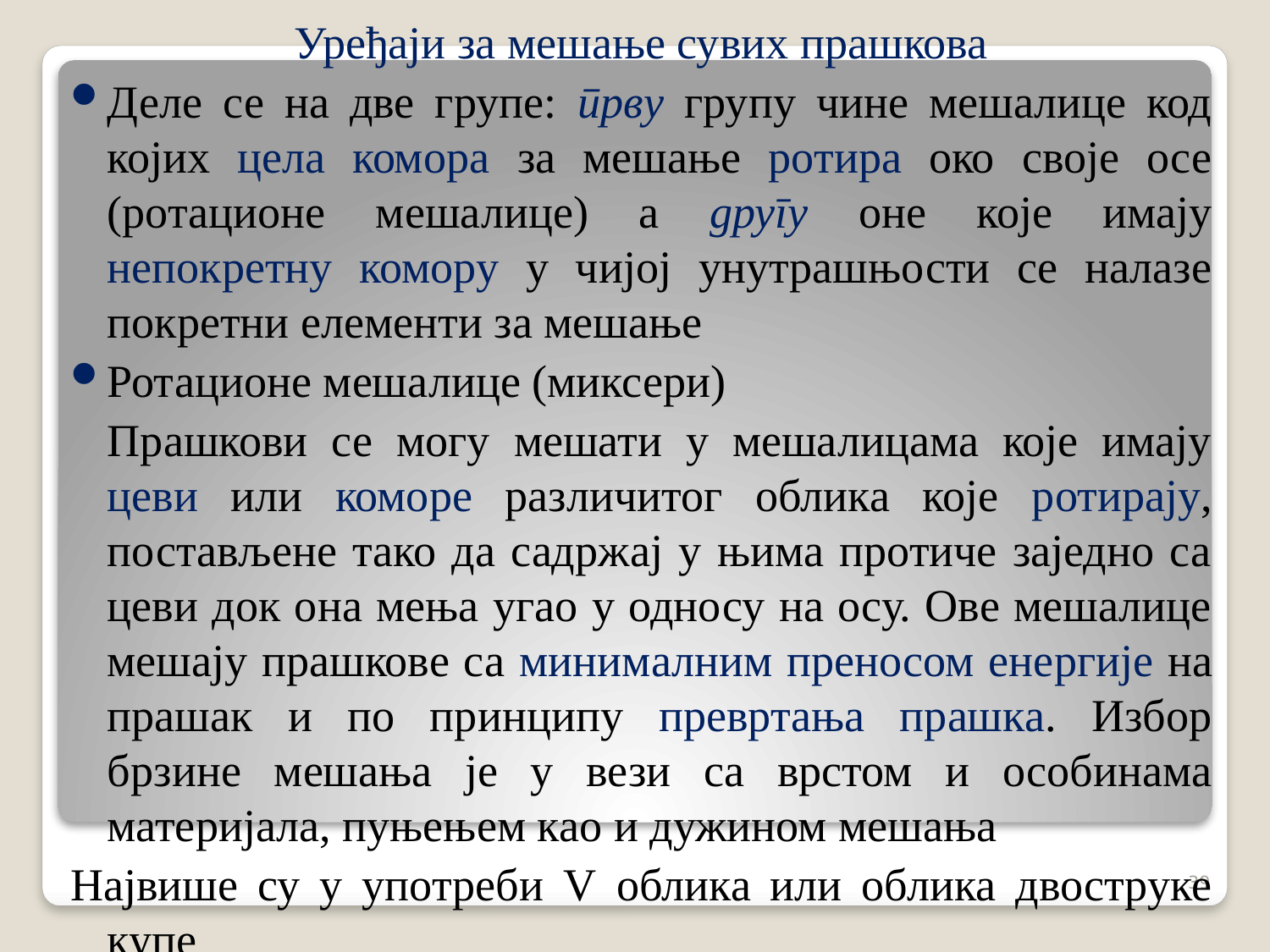

Уређаји за мешање сувих прашкова
Деле се на две групе: прву групу чине мешалице код којих цела комора за мешање ротира око своје осе (ротационе мешалице) а другу оне које имају непокретну комору у чијој унутрашњости се налазе покретни елементи за мешање
Ротационе мешалице (миксери)
	Прашкови се могу мешати у мешалицама које имају цеви или коморе различитог облика које ротирају, постављене тако да садржај у њима протиче заједно са цеви док она мења угао у односу на осу. Ове мешалице мешају прашкове са минималним преносом енеpгије на прашак и по принципу превртања прашка. Избор брзине мешања је у вези са врстом и особинама материјала, пуњењем као и дужином мешања
Највише су у употреби V облика или облика двоструке купе
39